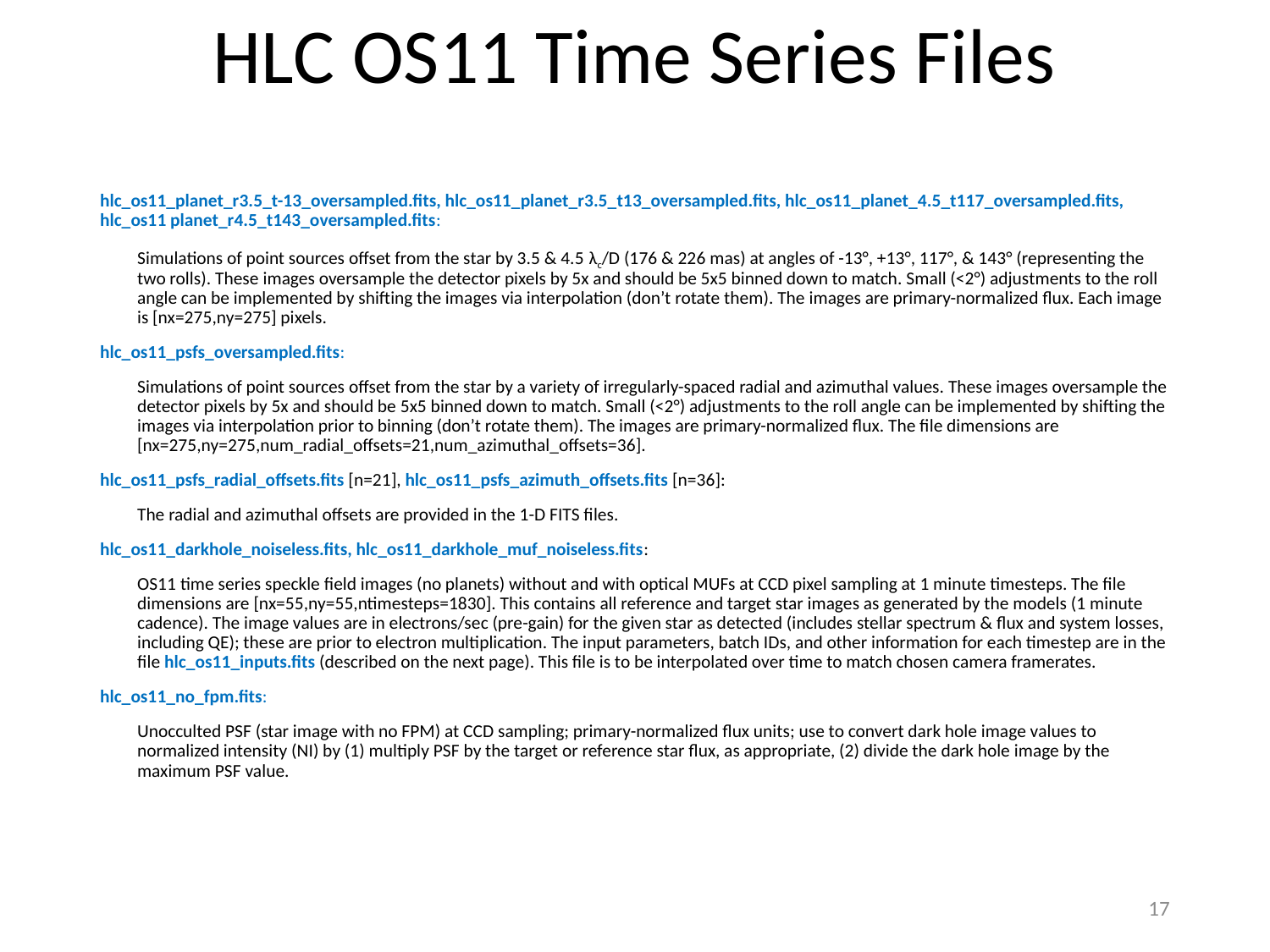

# HLC OS11 Time Series Files
hlc_os11_planet_r3.5_t-13_oversampled.fits, hlc_os11_planet_r3.5_t13_oversampled.fits, hlc_os11_planet_4.5_t117_oversampled.fits, hlc_os11 planet_r4.5_t143_oversampled.fits:

Simulations of point sources offset from the star by 3.5 & 4.5 λc/D (176 & 226 mas) at angles of -13°, +13°, 117°, & 143° (representing the two rolls). These images oversample the detector pixels by 5x and should be 5x5 binned down to match. Small (<2°) adjustments to the roll angle can be implemented by shifting the images via interpolation (don’t rotate them). The images are primary-normalized flux. Each image is [nx=275,ny=275] pixels.
hlc_os11_psfs_oversampled.fits:
Simulations of point sources offset from the star by a variety of irregularly-spaced radial and azimuthal values. These images oversample the detector pixels by 5x and should be 5x5 binned down to match. Small (<2°) adjustments to the roll angle can be implemented by shifting the images via interpolation prior to binning (don’t rotate them). The images are primary-normalized flux. The file dimensions are [nx=275,ny=275,num_radial_offsets=21,num_azimuthal_offsets=36].
hlc_os11_psfs_radial_offsets.fits [n=21], hlc_os11_psfs_azimuth_offsets.fits [n=36]:
The radial and azimuthal offsets are provided in the 1-D FITS files.
hlc_os11_darkhole_noiseless.fits, hlc_os11_darkhole_muf_noiseless.fits:
OS11 time series speckle field images (no planets) without and with optical MUFs at CCD pixel sampling at 1 minute timesteps. The file dimensions are [nx=55,ny=55,ntimesteps=1830]. This contains all reference and target star images as generated by the models (1 minute cadence). The image values are in electrons/sec (pre-gain) for the given star as detected (includes stellar spectrum & flux and system losses, including QE); these are prior to electron multiplication. The input parameters, batch IDs, and other information for each timestep are in the file hlc_os11_inputs.fits (described on the next page). This file is to be interpolated over time to match chosen camera framerates.
hlc_os11_no_fpm.fits:
Unocculted PSF (star image with no FPM) at CCD sampling; primary-normalized flux units; use to convert dark hole image values to normalized intensity (NI) by (1) multiply PSF by the target or reference star flux, as appropriate, (2) divide the dark hole image by the maximum PSF value.

17